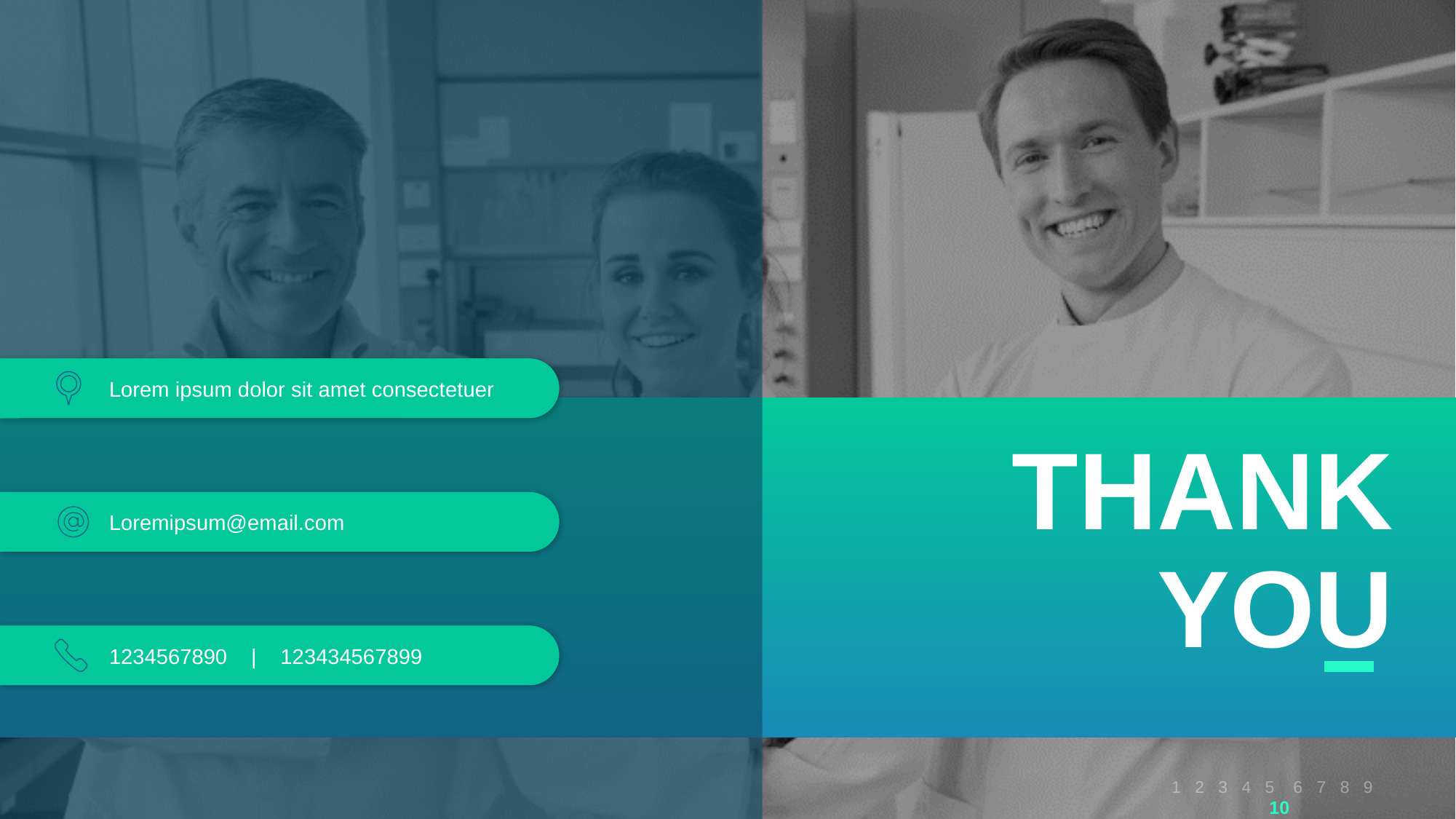

Lorem ipsum dolor sit amet consectetuer
Loremipsum@email.com

1234567890    |    123434567899
THANK
YOU

1   2   3   4   5    6   7   8   9   10